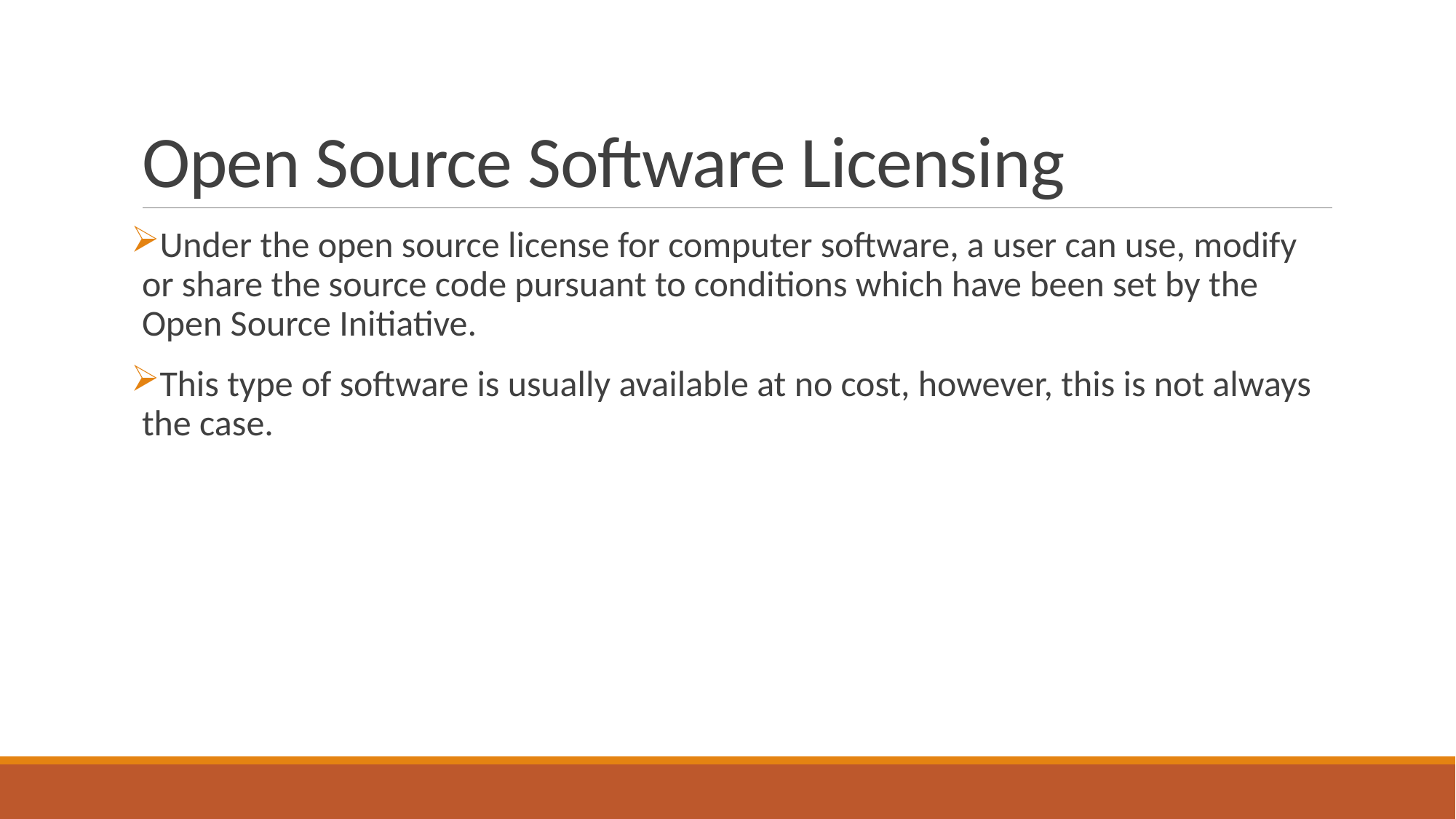

# Open Source Software Licensing
Under the open source license for computer software, a user can use, modify or share the source code pursuant to conditions which have been set by the Open Source Initiative.
This type of software is usually available at no cost, however, this is not always the case.